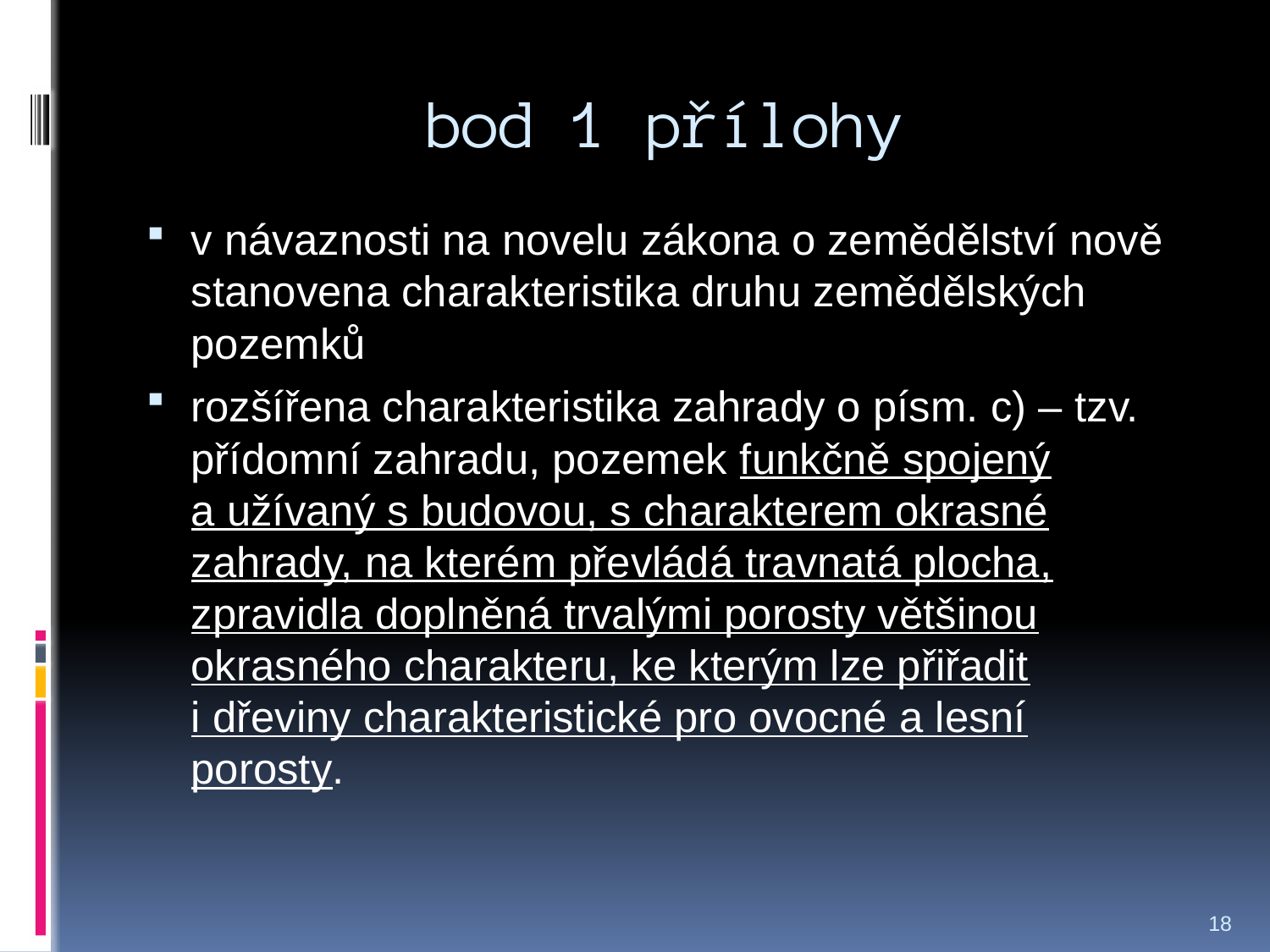

# bod 1 přílohy
v návaznosti na novelu zákona o zemědělství nově stanovena charakteristika druhu zemědělských pozemků
rozšířena charakteristika zahrady o písm. c) – tzv. přídomní zahradu, pozemek funkčně spojený a užívaný s budovou, s charakterem okrasné zahrady, na kterém převládá travnatá plocha, zpravidla doplněná trvalými porosty většinou okrasného charakteru, ke kterým lze přiřadit i dřeviny charakteristické pro ovocné a lesní porosty.

18